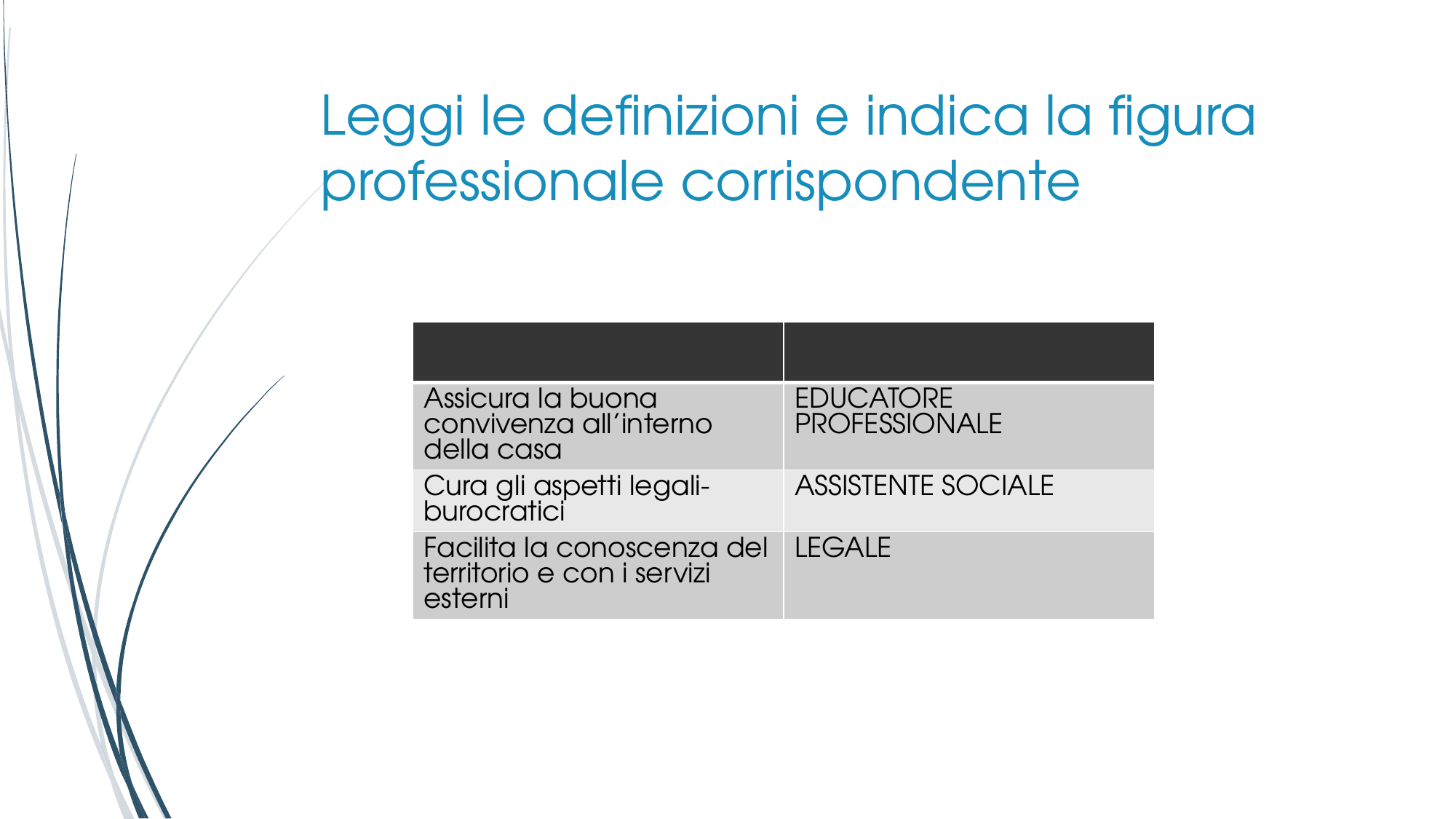

# Leggi le definizioni e indica la figura professionale corrispondente
|  |  |
| --- | --- |
| Assicura la buona convivenza all’interno della casa | EDUCATORE PROFESSIONALE |
| Cura gli aspetti legali-burocratici | ASSISTENTE SOCIALE |
| Facilita la conoscenza del territorio e con i servizi esterni | LEGALE |